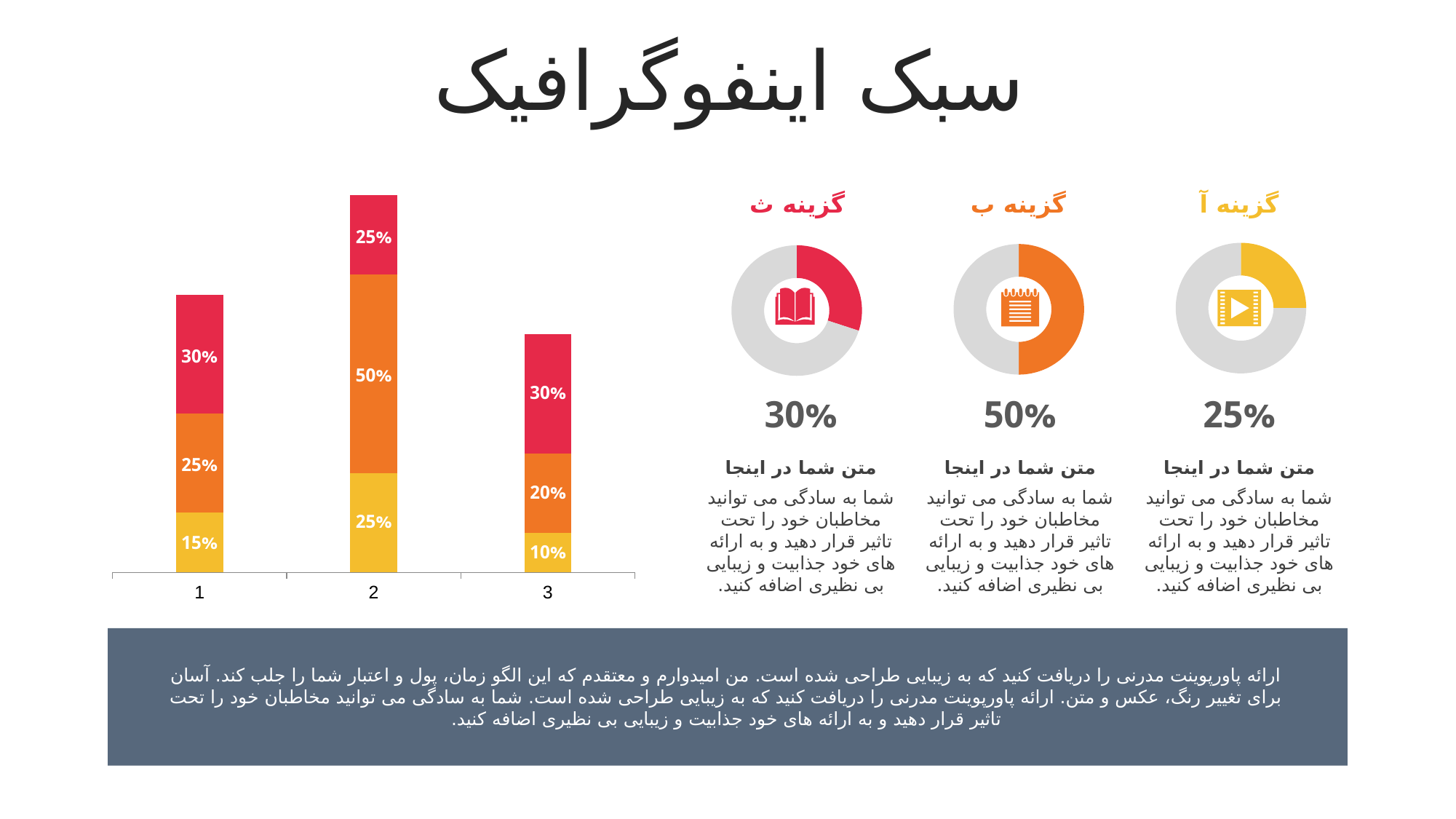

سبک اینفوگرافیک

### Chart

| Category |  |  |  |
|---|---|---|---|
گزینه ث
گزینه ب
گزینه آ
25%

### Chart

| Category |  |
|---|---|

### Chart

| Category |  |
|---|---|

### Chart

| Category |  |
|---|---|

30%
50%
30%
30%
50%
25%
25%
متن شما در اینجا
شما به سادگی می توانید مخاطبان خود را تحت تاثیر قرار دهید و به ارائه های خود جذابیت و زیبایی بی نظیری اضافه کنید.
متن شما در اینجا
شما به سادگی می توانید مخاطبان خود را تحت تاثیر قرار دهید و به ارائه های خود جذابیت و زیبایی بی نظیری اضافه کنید.
متن شما در اینجا
شما به سادگی می توانید مخاطبان خود را تحت تاثیر قرار دهید و به ارائه های خود جذابیت و زیبایی بی نظیری اضافه کنید.
20%
25%
15%
10%

ارائه پاورپوینت مدرنی را دریافت کنید که به زیبایی طراحی شده است. من امیدوارم و معتقدم که این الگو زمان، پول و اعتبار شما را جلب کند. آسان برای تغییر رنگ، عکس و متن. ارائه پاورپوینت مدرنی را دریافت کنید که به زیبایی طراحی شده است. شما به سادگی می توانید مخاطبان خود را تحت تاثیر قرار دهید و به ارائه های خود جذابیت و زیبایی بی نظیری اضافه کنید.